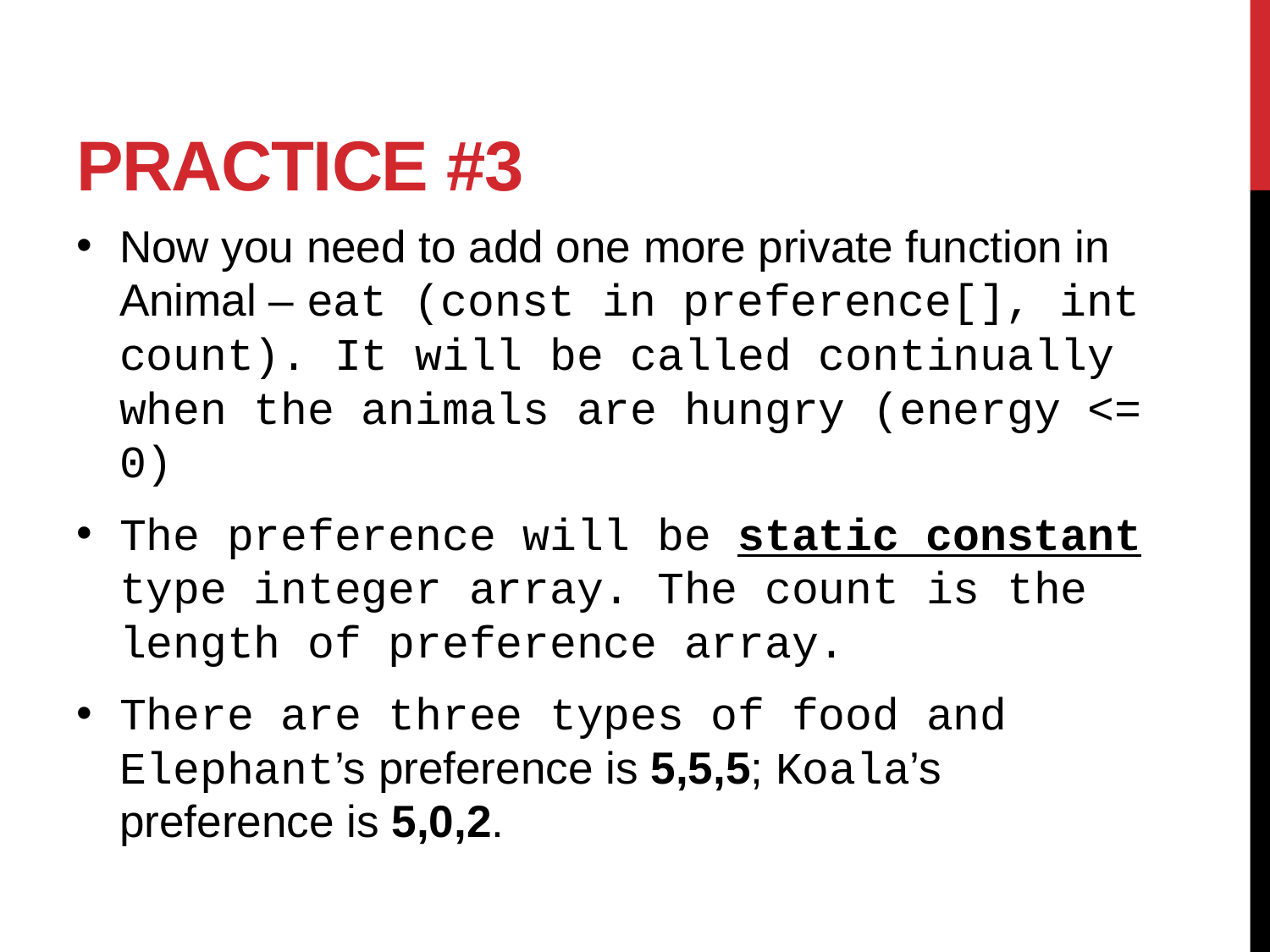

# Practice #3
Now you need to add one more private function in Animal – eat (const in preference[], int count). It will be called continually when the animals are hungry (energy <= 0)
The preference will be static constant type integer array. The count is the length of preference array.
There are three types of food and Elephant’s preference is 5,5,5; Koala’s preference is 5,0,2.